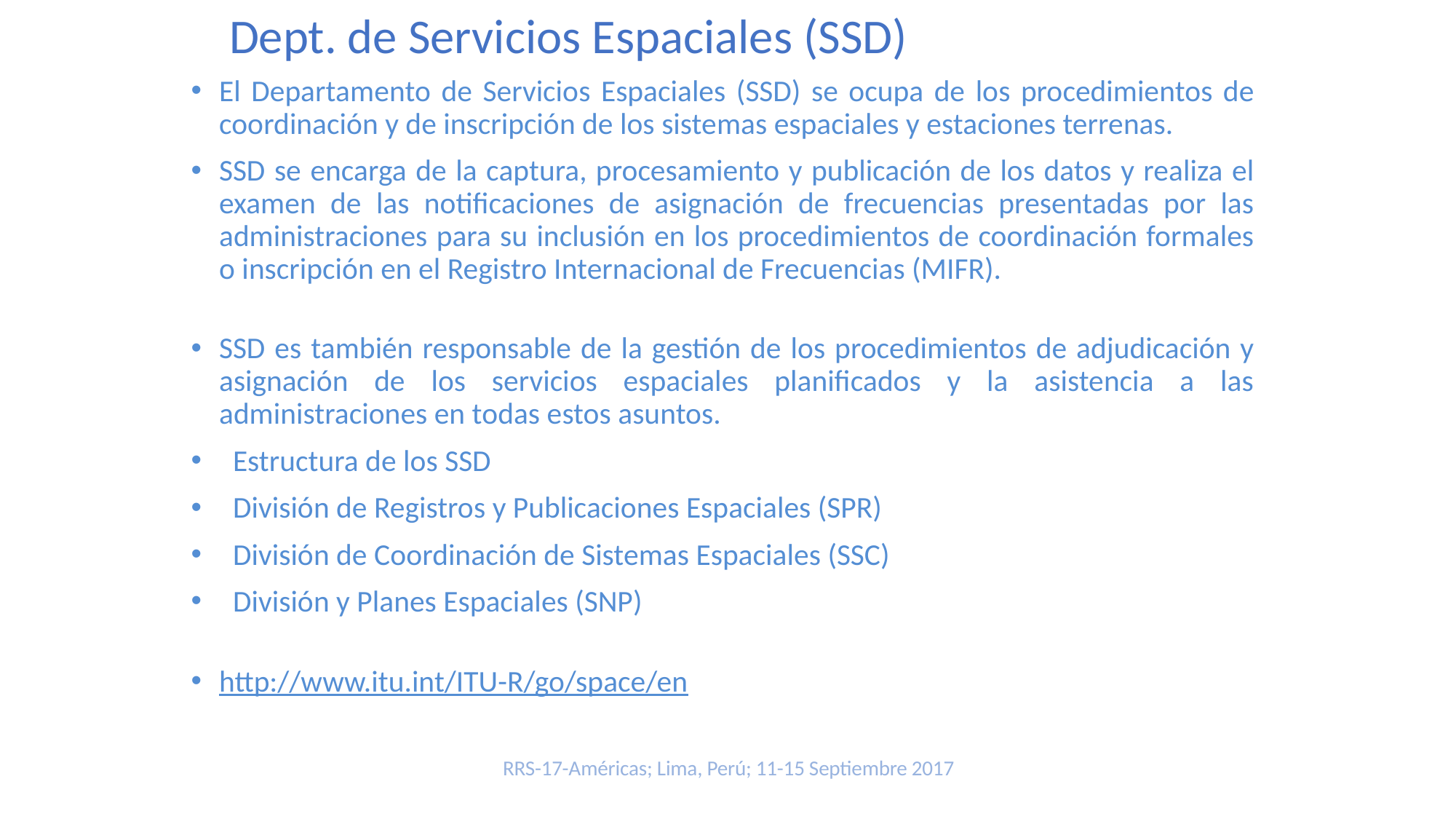

Dept. de Servicios Espaciales (SSD)
El Departamento de Servicios Espaciales (SSD) se ocupa de los procedimientos de coordinación y de inscripción de los sistemas espaciales y estaciones terrenas.
SSD se encarga de la captura, procesamiento y publicación de los datos y realiza el examen de las notificaciones de asignación de frecuencias presentadas por las administraciones para su inclusión en los procedimientos de coordinación formales o inscripción en el Registro Internacional de Frecuencias (MIFR).

SSD es también responsable de la gestión de los procedimientos de adjudicación y asignación de los servicios espaciales planificados y la asistencia a las administraciones en todas estos asuntos.
  Estructura de los SSD
División de Registros y Publicaciones Espaciales (SPR)
División de Coordinación de Sistemas Espaciales (SSC)
División y Planes Espaciales (SNP)

http://www.itu.int/ITU-R/go/space/en

RRS-17-Américas; Lima, Perú; 11-15 Septiembre 2017